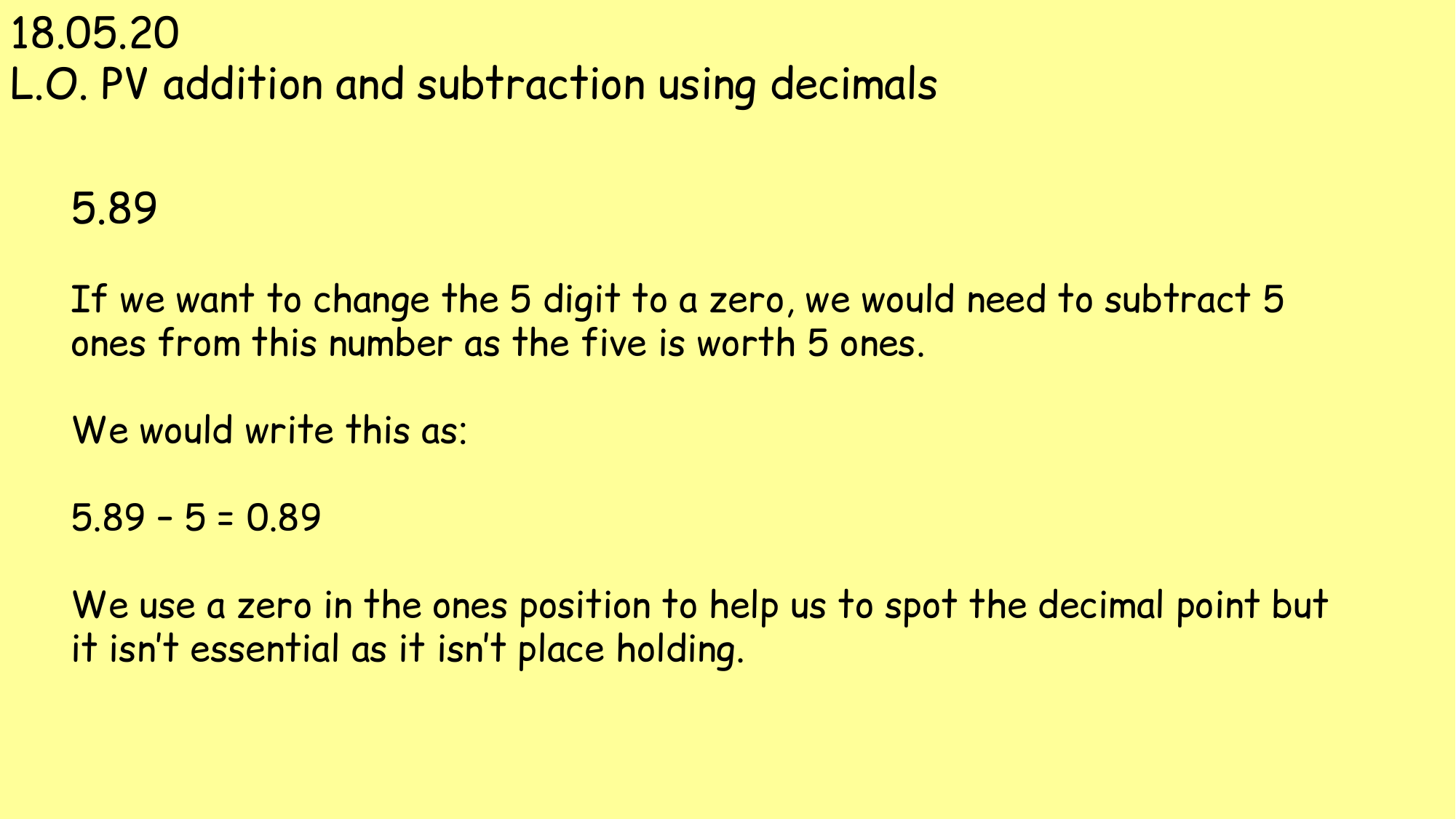

18.05.20
L.O. PV addition and subtraction using decimals
5.89

If we want to change the 5 digit to a zero, we would need to subtract 5 ones from this number as the five is worth 5 ones.

We would write this as:

5.89 – 5 = 0.89

We use a zero in the ones position to help us to spot the decimal point but it isn’t essential as it isn’t place holding.